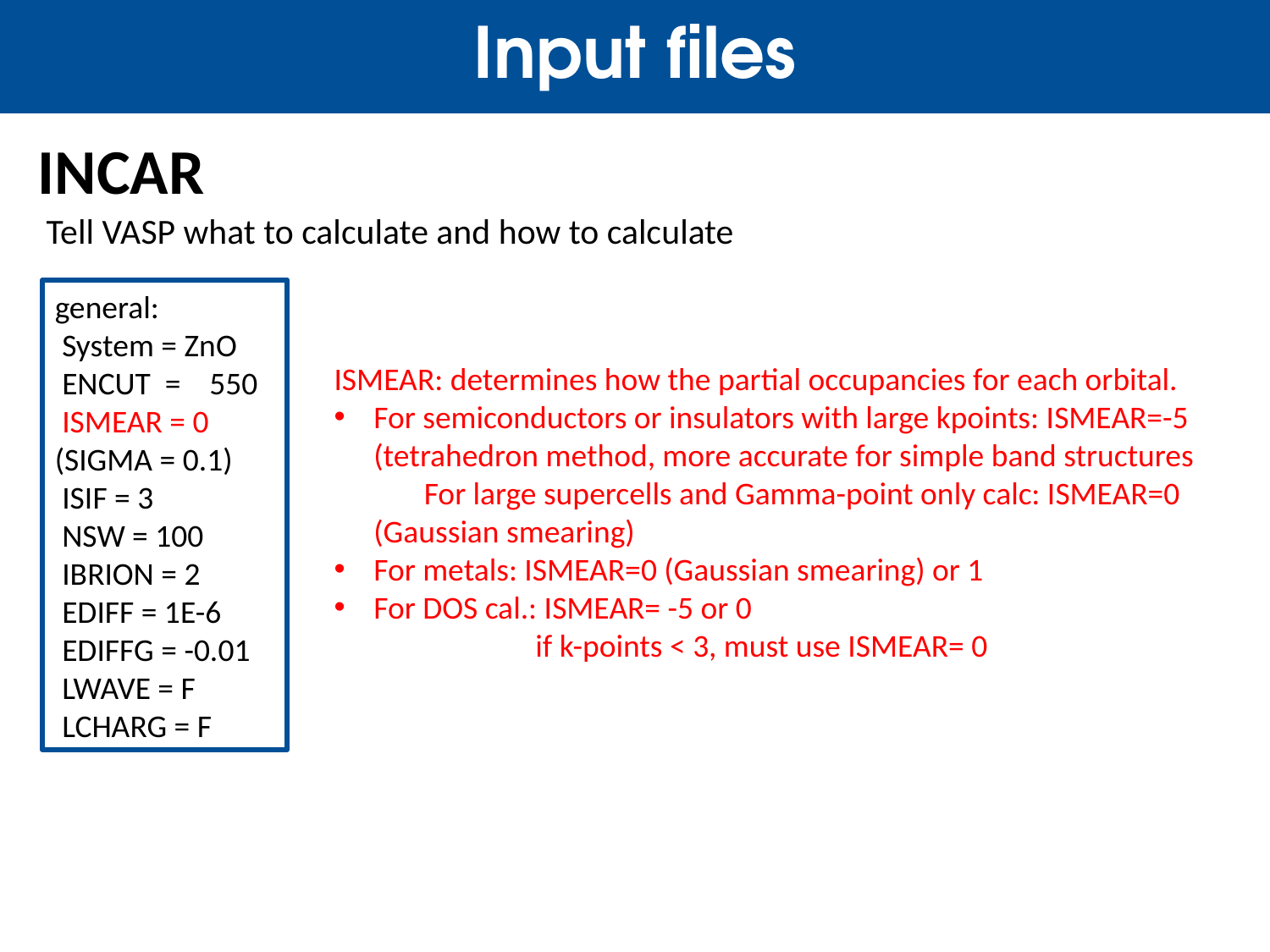

Input files
INCAR
Tell VASP what to calculate and how to calculate
general:
 System = ZnO
 ENCUT  =    550
 ISMEAR = 0
(SIGMA = 0.1)
 ISIF = 3
 NSW = 100
 IBRION = 2
 EDIFF = 1E-6
 EDIFFG = -0.01
 LWAVE = F
 LCHARG = F
ISMEAR: determines how the partial occupancies for each orbital.
For semiconductors or insulators with large kpoints: ISMEAR=-5 (tetrahedron method, more accurate for simple band structures
       For large supercells and Gamma-point only calc: ISMEAR=0 (Gaussian smearing)
For metals: ISMEAR=0 (Gaussian smearing) or 1
For DOS cal.: ISMEAR= -5 or 0
                            if k-points < 3, must use ISMEAR= 0